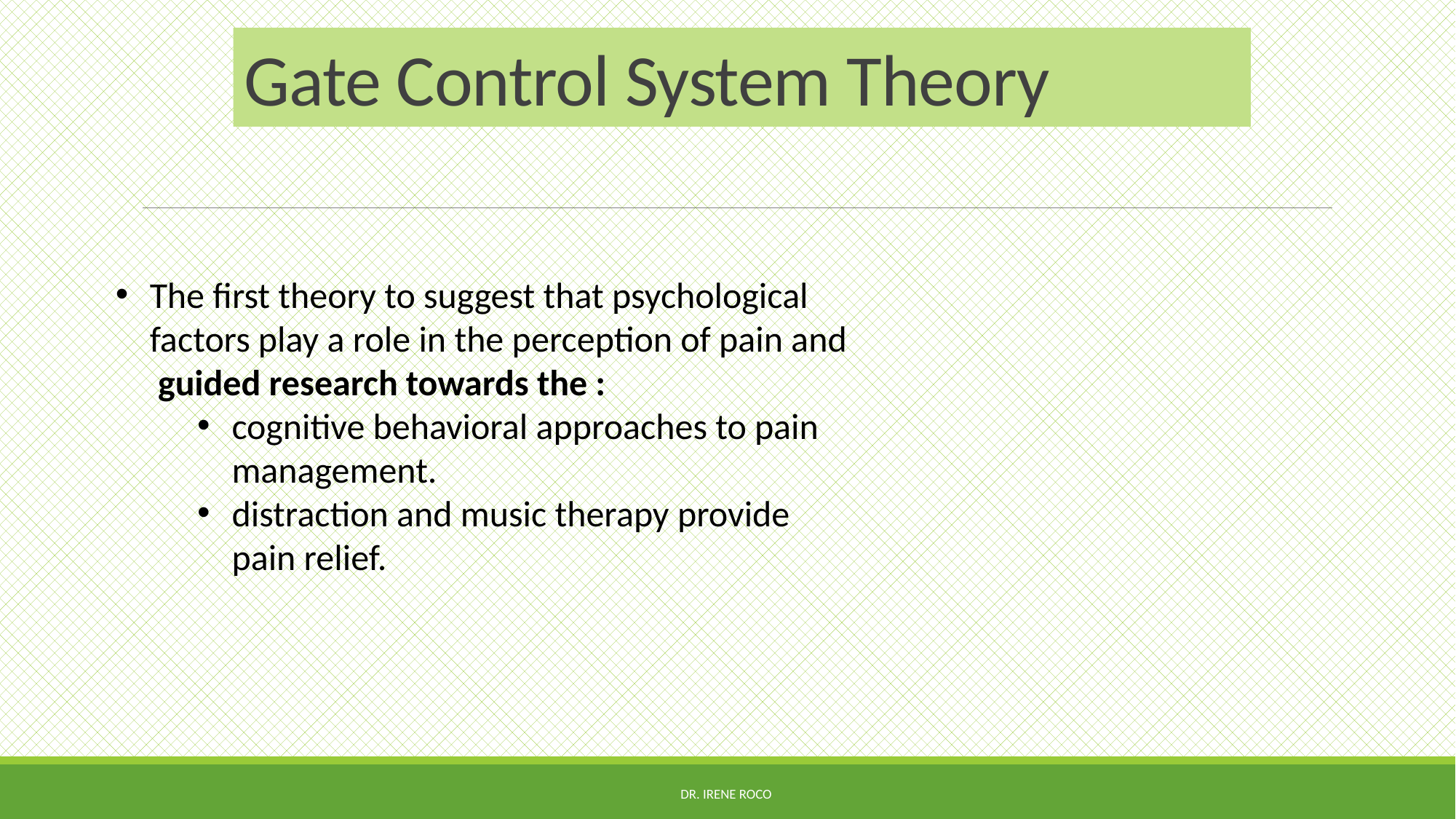

# Gate Control System Theory

The ﬁrst theory to suggest that psychological factors play a role in the perception of pain and  guided research towards the :
cognitive behavioral approaches to pain management.
distraction and music therapy provide pain relief.
Dr. Irene Roco